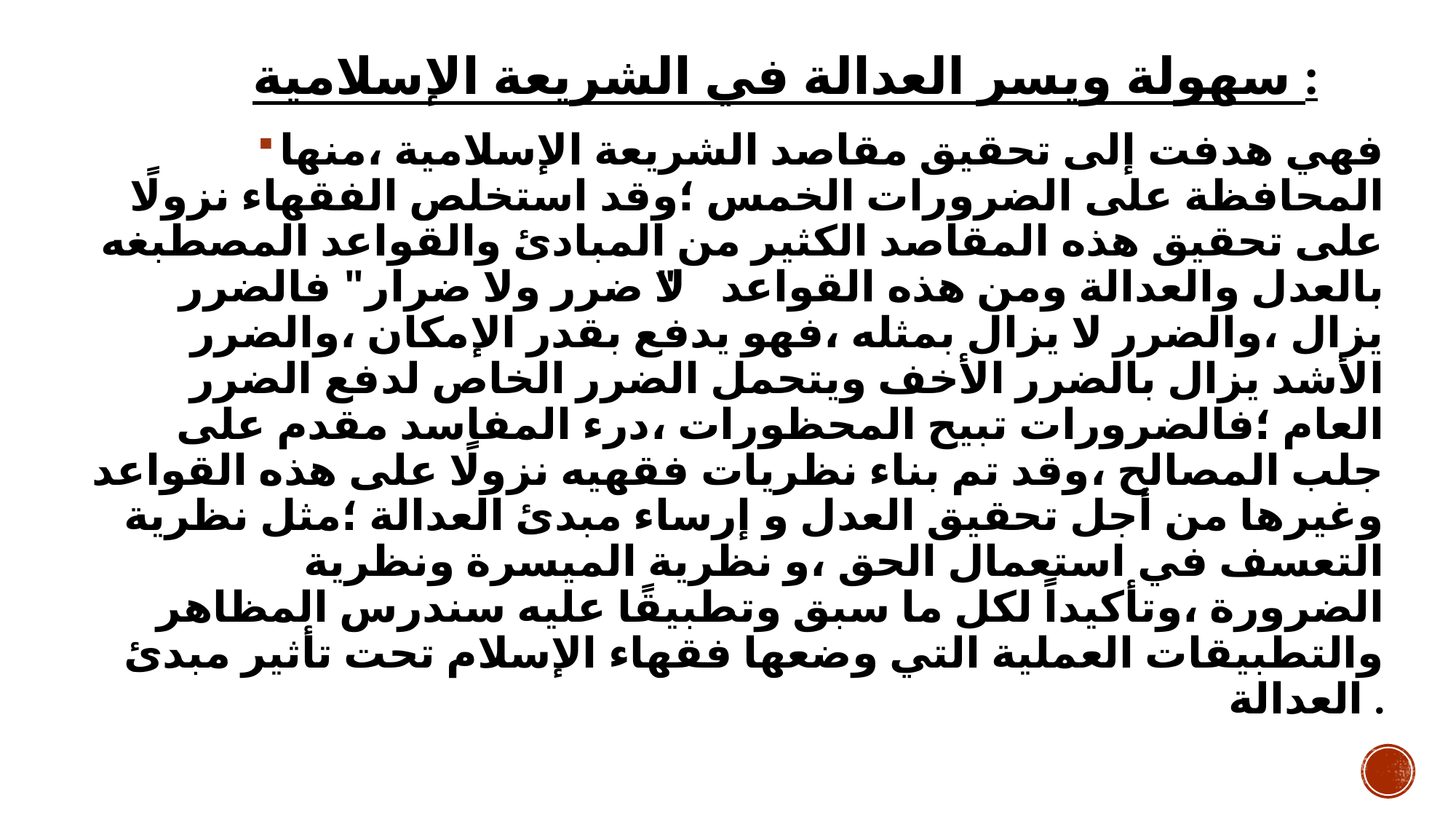

# سهولة ويسر العدالة في الشريعة الإسلامية :
فهي هدفت إلى تحقيق مقاصد الشريعة الإسلامية ،منها المحافظة على الضرورات الخمس ؛وقد استخلص الفقهاء نزولًا على تحقيق هذه المقاصد الكثير من المبادئ والقواعد المصطبغه بالعدل والعدالة ومن هذه القواعد "لا ضرر ولا ضرار" فالضرر يزال ،والضرر لا يزال بمثله ،فهو يدفع بقدر الإمكان ،والضرر الأشد يزال بالضرر الأخف ويتحمل الضرر الخاص لدفع الضرر العام ؛فالضرورات تبيح المحظورات ،درء المفاسد مقدم على جلب المصالح ،وقد تم بناء نظريات فقهيه نزولًا على هذه القواعد وغيرها من أجل تحقيق العدل و إرساء مبدئ العدالة ؛مثل نظرية التعسف في استعمال الحق ،و نظرية الميسرة ونظرية الضرورة ،وتأكيداً لكل ما سبق وتطبيقًا عليه سندرس المظاهر والتطبيقات العملية التي وضعها فقهاء الإسلام تحت تأثير مبدئ العدالة .